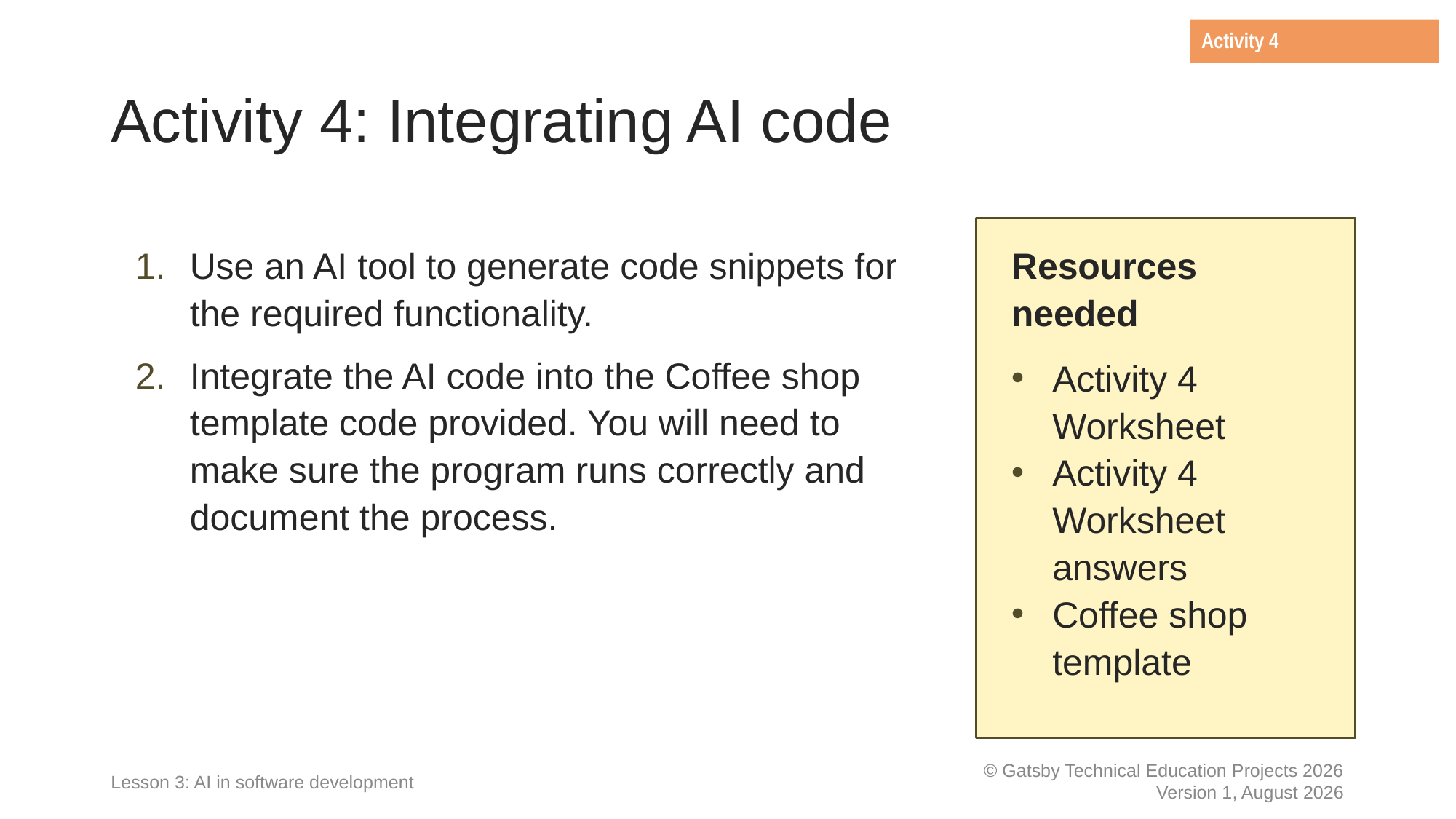

Activity 4
# Activity 4: Integrating AI code
Use an AI tool to generate code snippets for the required functionality.
Integrate the AI code into the Coffee shop template code provided. You will need to make sure the program runs correctly and document the process.
Resources needed
Activity 4 Worksheet
Activity 4 Worksheet answers
Coffee shop template
Lesson 3: AI in software development